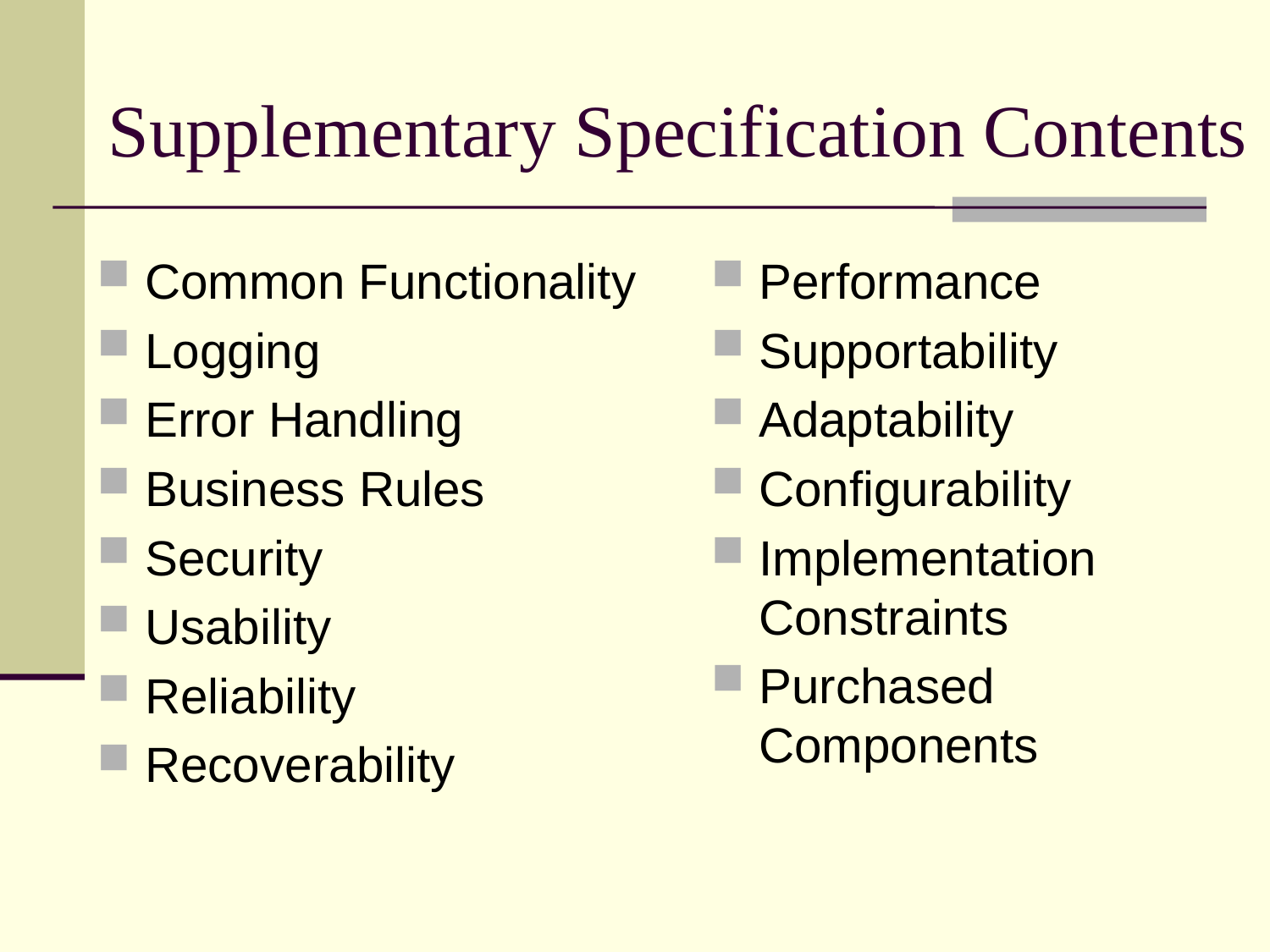

# Supplementary Specification Contents
Common Functionality
Logging
Error Handling
Business Rules
Security
Usability
Reliability
Recoverability
Performance
Supportability
Adaptability
Configurability
Implementation Constraints
Purchased Components